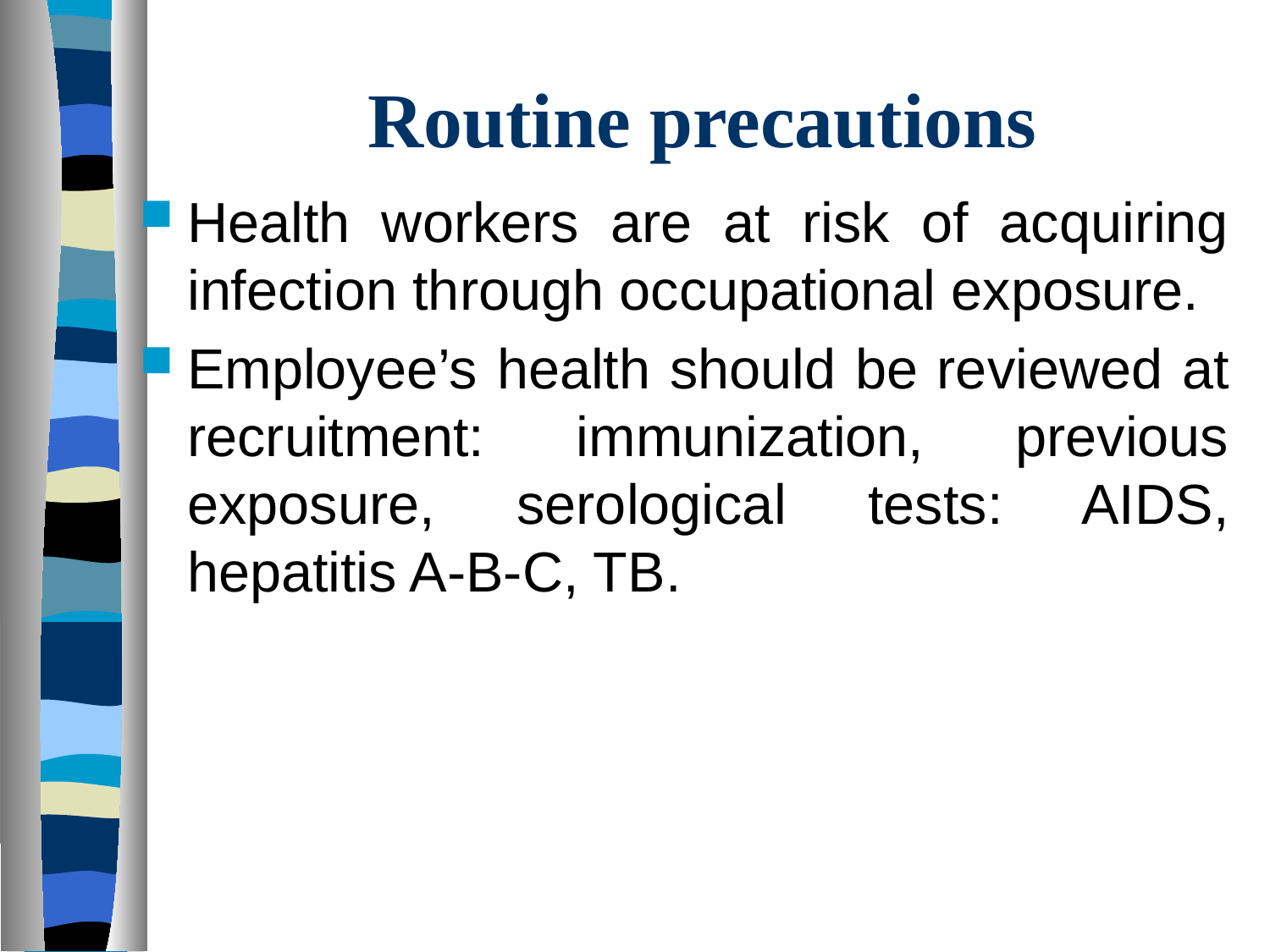

# Routine precautions
Health workers are at risk of acquiring infection through occupational exposure.
Employee’s health should be reviewed at recruitment: immunization, previous exposure, serological tests: AIDS, hepatitis A-B-C, TB.